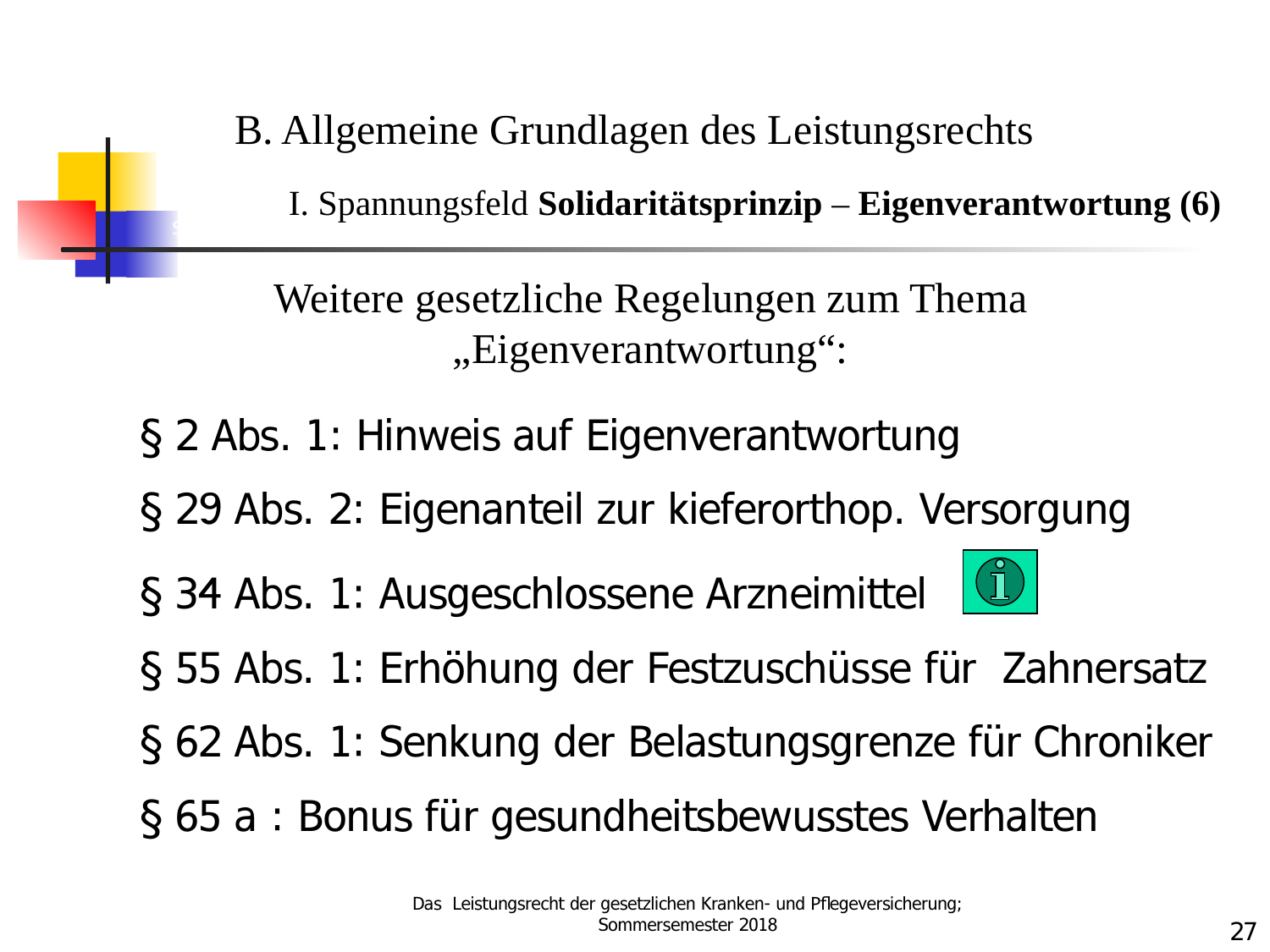

Spannungsfeld 6
B. Allgemeine Grundlagen des Leistungsrechts
	I. Spannungsfeld Solidaritätsprinzip – Eigenverantwortung (6)
Weitere gesetzliche Regelungen zum Thema „Eigenverantwortung“:
§ 2 Abs. 1: Hinweis auf Eigenverantwortung
§ 29 Abs. 2: Eigenanteil zur kieferorthop. Versorgung

§ 34 Abs. 1: Ausgeschlossene Arzneimittel
§ 55 Abs. 1: Erhöhung der Festzuschüsse für  Zahnersatz
§ 62 Abs. 1: Senkung der Belastungsgrenze für Chroniker
§ 65 a : Bonus für gesundheitsbewusstes Verhalten
Das  Leistungsrecht der gesetzlichen Kranken- und Pflegeversicherung; Sommersemester 2018
27